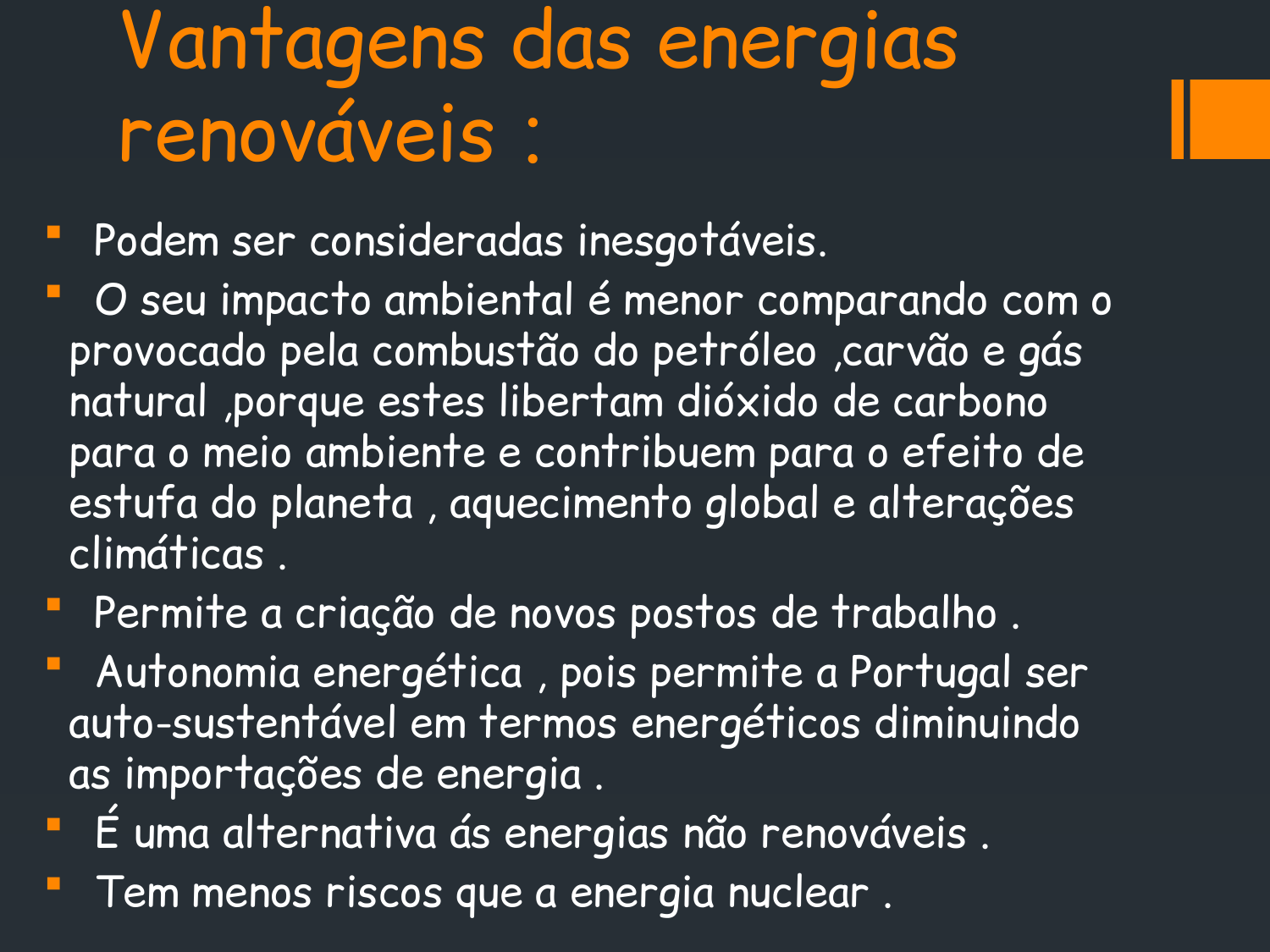

# Vantagens das energias renováveis	 :
  Podem ser consideradas inesgotáveis.
  O seu impacto ambiental é menor comparando com o provocado pela combustão do petróleo ,carvão e gás natural ,porque estes libertam dióxido de carbono para o meio ambiente e contribuem para o efeito de estufa do planeta , aquecimento global e alterações climáticas .
  Permite a criação de novos postos de trabalho .
  Autonomia energética , pois permite a Portugal ser auto-sustentável em termos energéticos diminuindo as importações de energia .
  É uma alternativa ás energias não renováveis .
  Tem menos riscos que a energia nuclear .